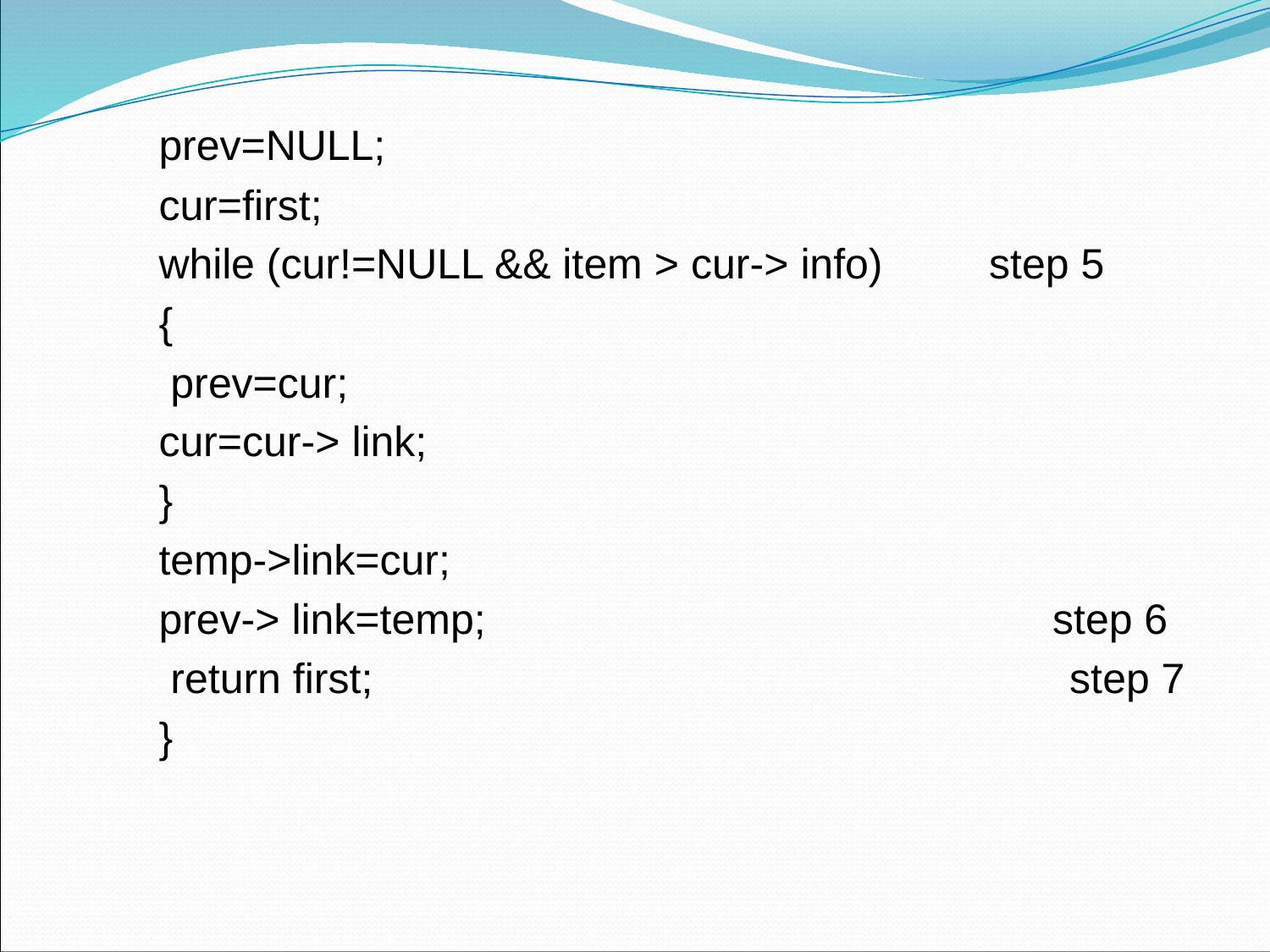

#

	prev=NULL;
	cur=first;
	while (cur!=NULL && item > cur-> info)         step 5
	{
	 prev=cur;
	cur=cur-> link;
	}
	temp->link=cur;
	prev-> link=temp;                                                step 6
	 return first;                                                           step 7
	}